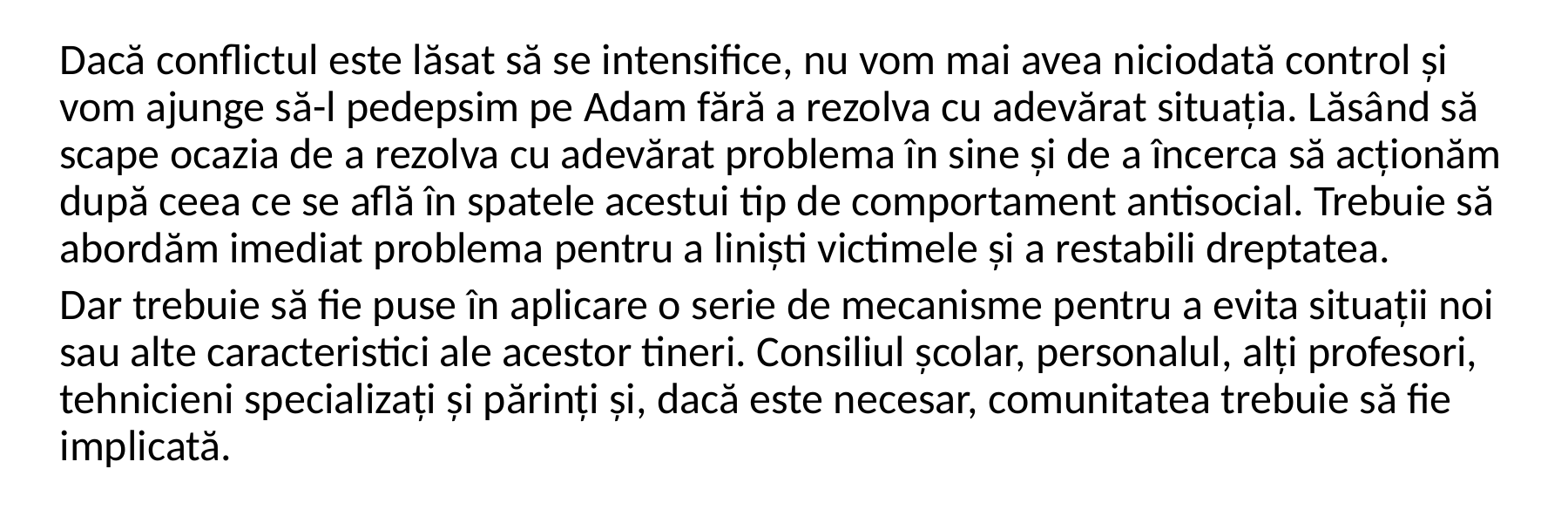

Dacă conflictul este lăsat să se intensifice, nu vom mai avea niciodată control și vom ajunge să-l pedepsim pe Adam fără a rezolva cu adevărat situația. Lăsând să scape ocazia de a rezolva cu adevărat problema în sine și de a încerca să acționăm după ceea ce se află în spatele acestui tip de comportament antisocial. Trebuie să abordăm imediat problema pentru a liniști victimele și a restabili dreptatea.
Dar trebuie să fie puse în aplicare o serie de mecanisme pentru a evita situații noi sau alte caracteristici ale acestor tineri. Consiliul școlar, personalul, alți profesori, tehnicieni specializați și părinți și, dacă este necesar, comunitatea trebuie să fie implicată.